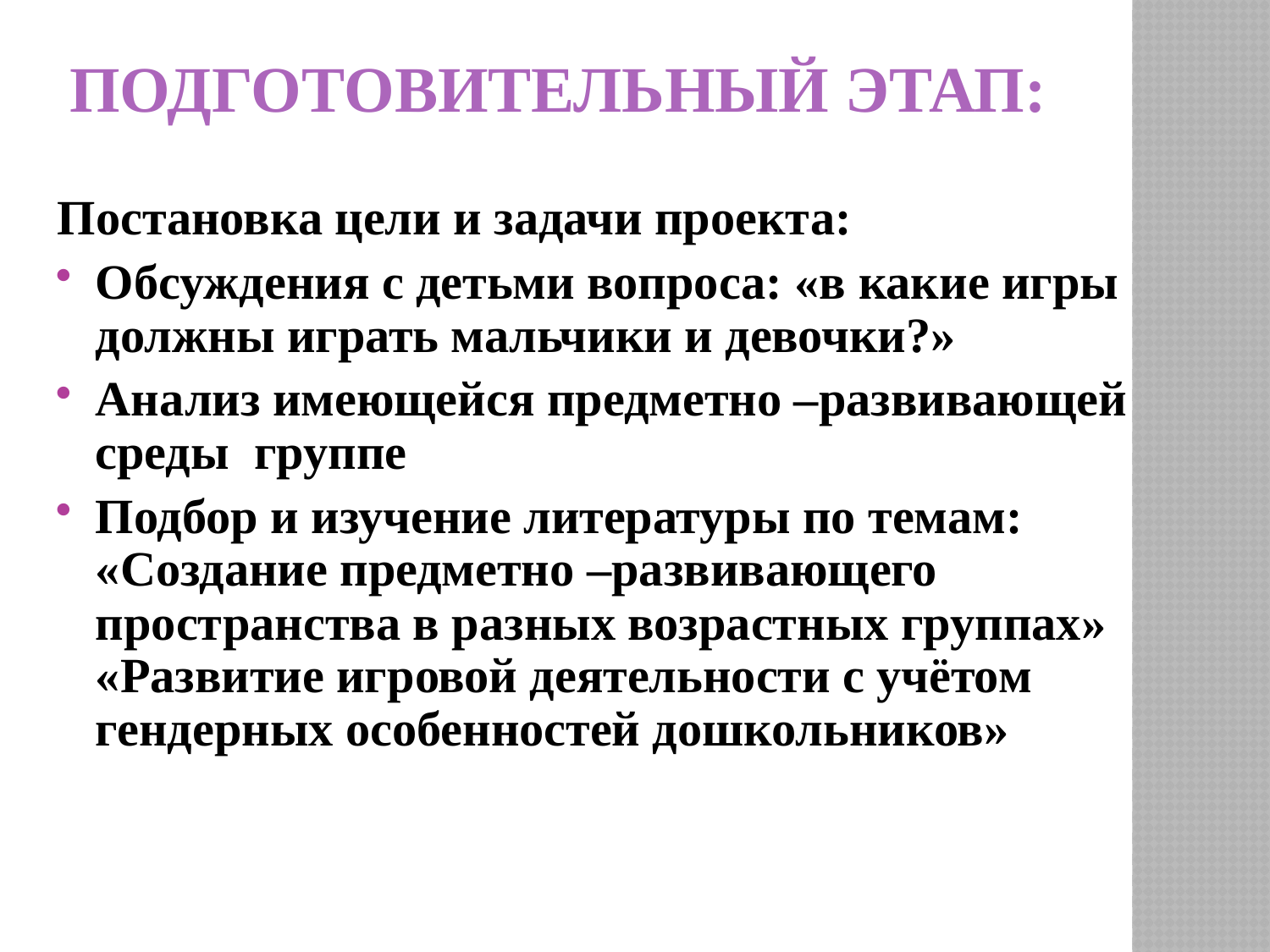

# Подготовительный этап:
Постановка цели и задачи проекта:
Обсуждения с детьми вопроса: «в какие игры должны играть мальчики и девочки?»
Анализ имеющейся предметно –развивающей среды  группе
Подбор и изучение литературы по темам: «Создание предметно –развивающего пространства в разных возрастных группах» «Развитие игровой деятельности с учётом гендерных особенностей дошкольников»